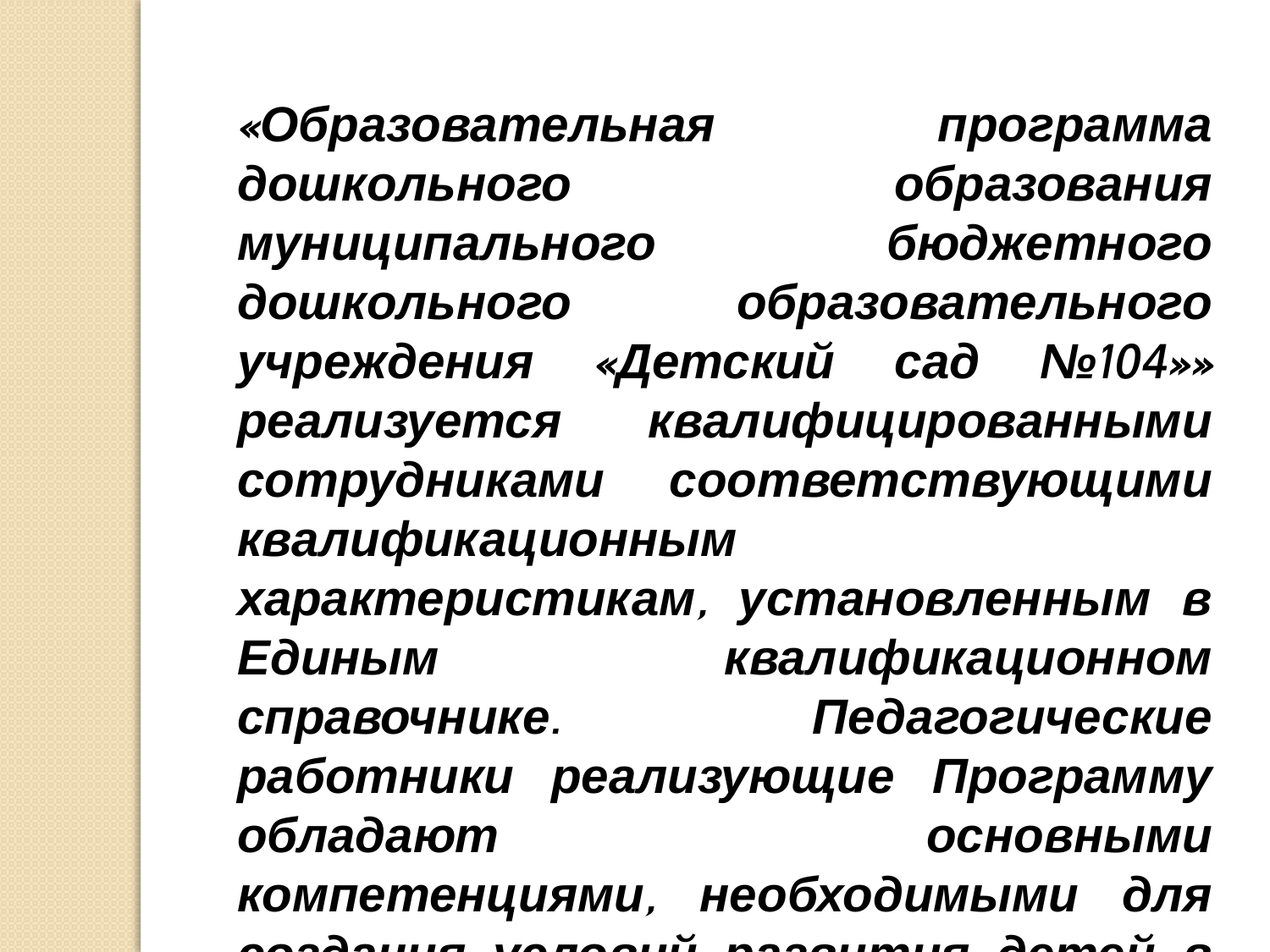

«Образовательная программа дошкольного образования муниципального бюджетного дошкольного образовательного учреждения «Детский сад №104»» реализуется квалифицированными сотрудниками соответствующими квалификационным характеристикам, установленным в Единым квалификационном справочнике. Педагогические работники реализующие Программу обладают основными компетенциями, необходимыми для создания условий развития детей в ДОУ.